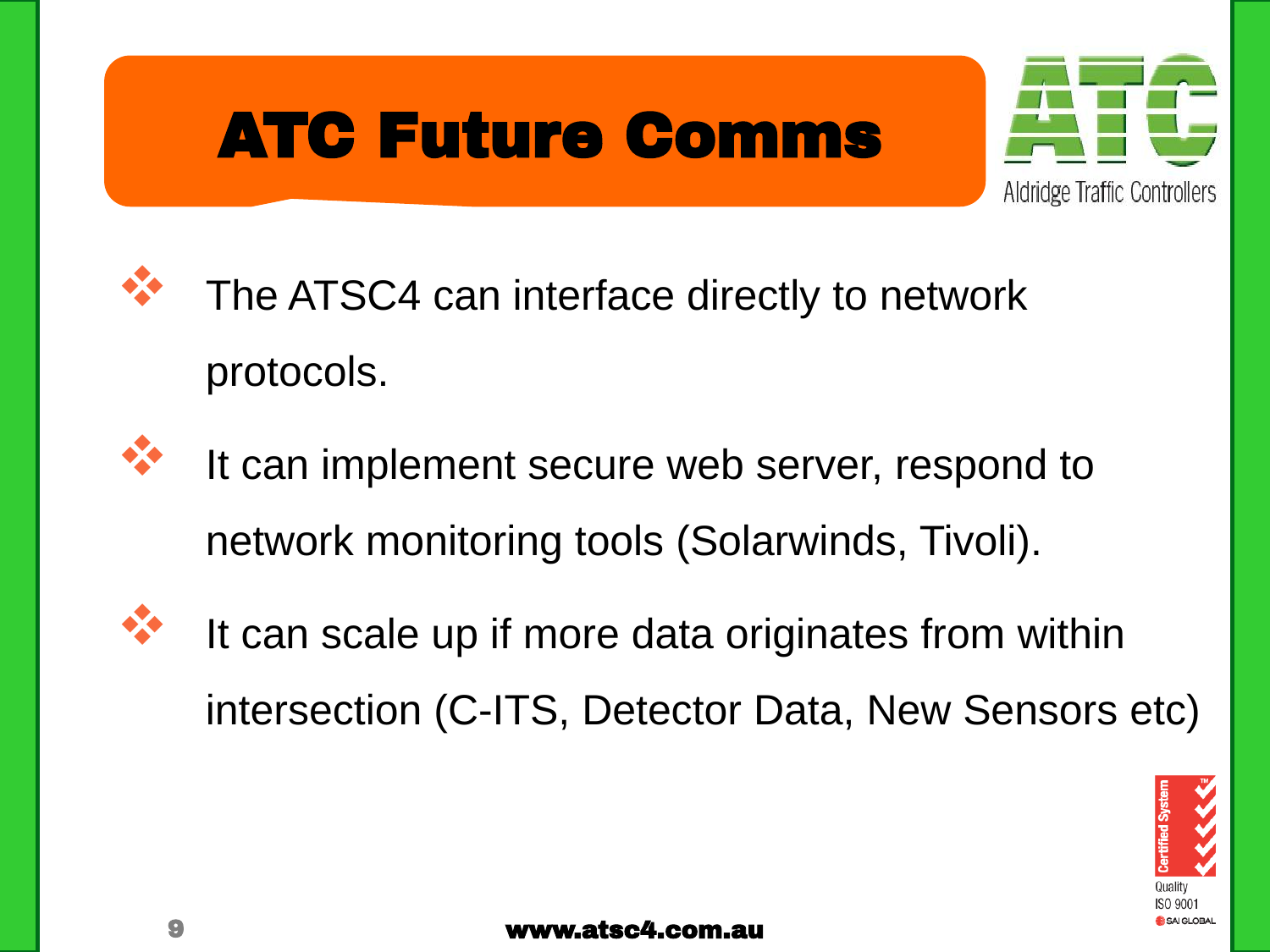

# ATC Future Comms
The ATSC4 can interface directly to network protocols.
It can implement secure web server, respond to network monitoring tools (Solarwinds, Tivoli).
It can scale up if more data originates from within intersection (C-ITS, Detector Data, New Sensors etc)

www.atsc4.com.au
9